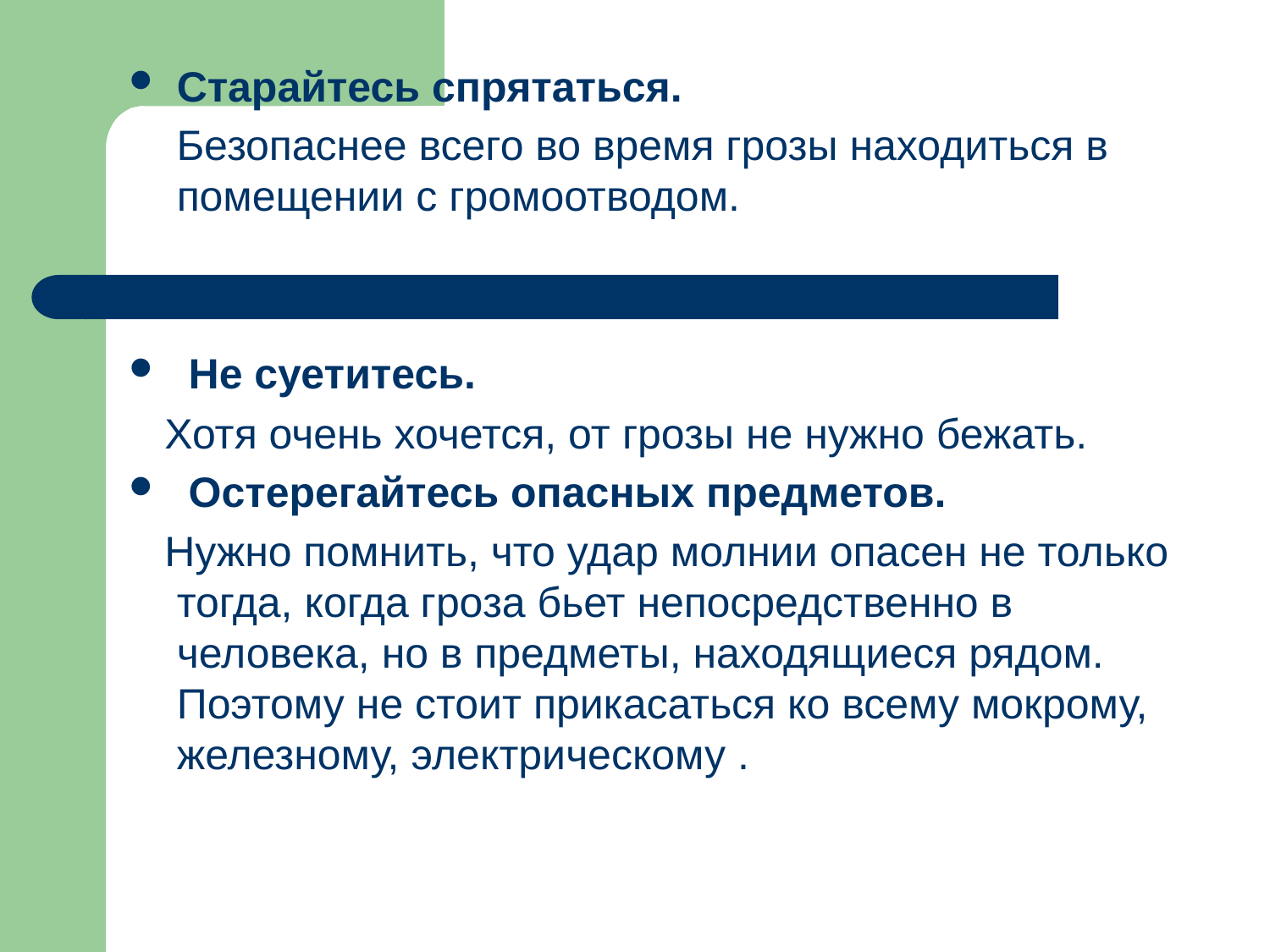

Старайтесь спрятаться.
    Безопаснее всего во время грозы находиться в помещении с громоотводом.

 Не суетитесь.
   Хотя очень хочется, от грозы не нужно бежать.
 Остерегайтесь опасных предметов.
   Нужно помнить, что удар молнии опасен не только тогда, когда гроза бьет непосредственно в человека, но в предметы, находящиеся рядом. Поэтому не стоит прикасаться ко всему мокрому, железному, электрическому .